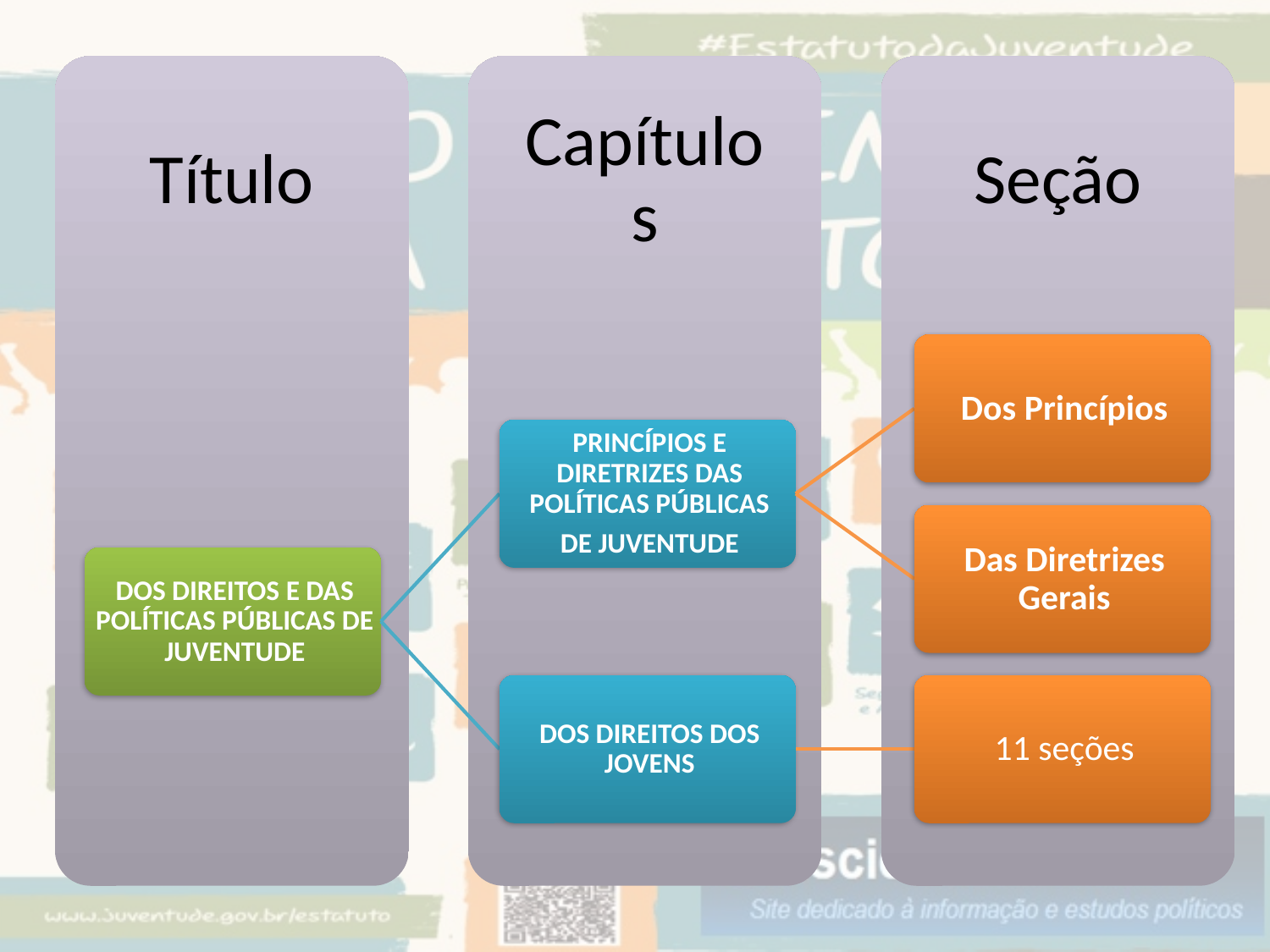

Seção
Capítulos
Título
DOS DIREITOS E DAS POLÍTICAS PÚBLICAS DE JUVENTUDE

PRINCÍPIOS E DIRETRIZES DAS POLÍTICAS PÚBLICAS
DE JUVENTUDE

Dos Princípios

Das Diretrizes Gerais

DOS DIREITOS DOS JOVENS

11 seções